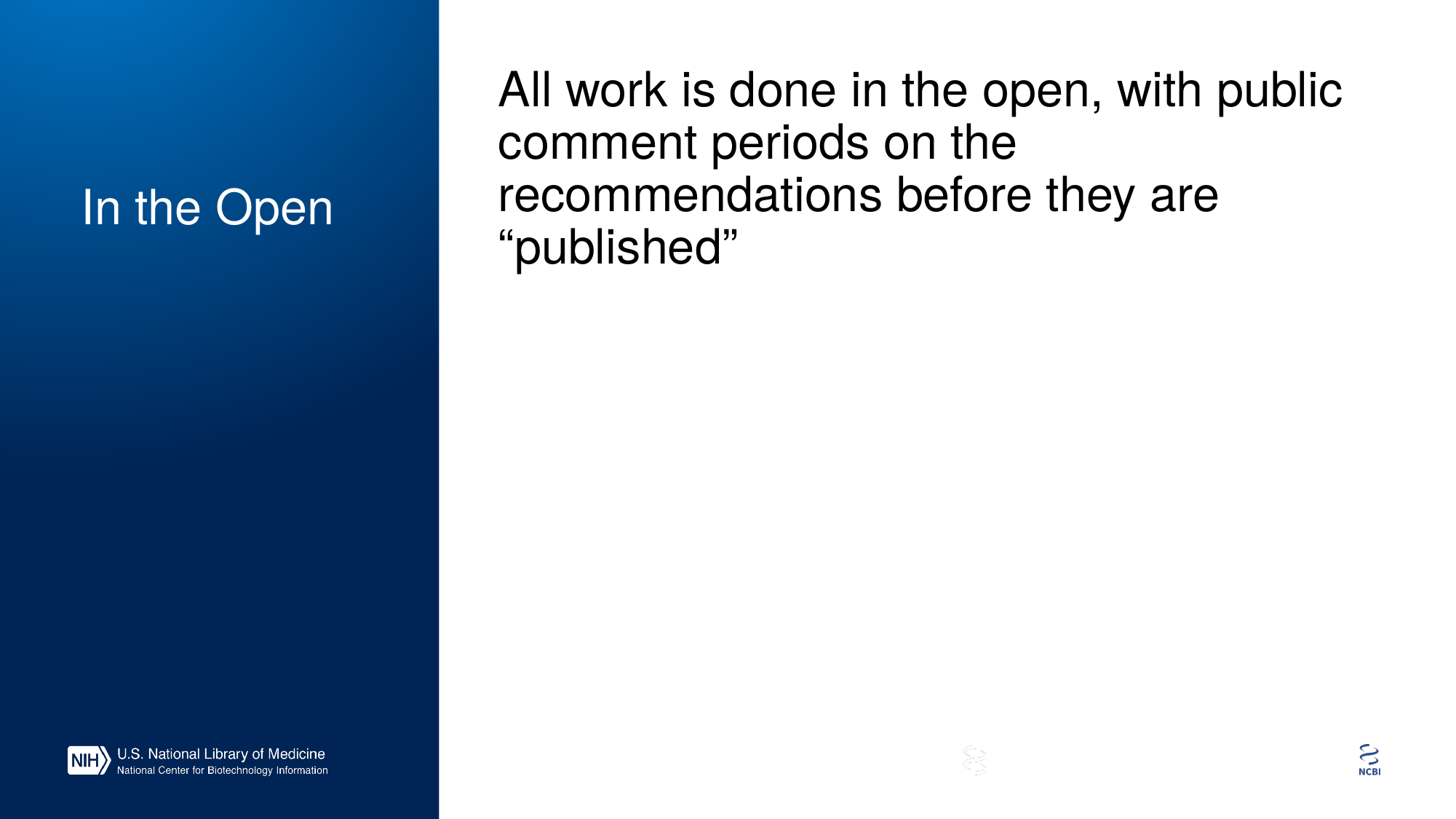

# In the Open
All work is done in the open, with public comment periods on the recommendations before they are “published”